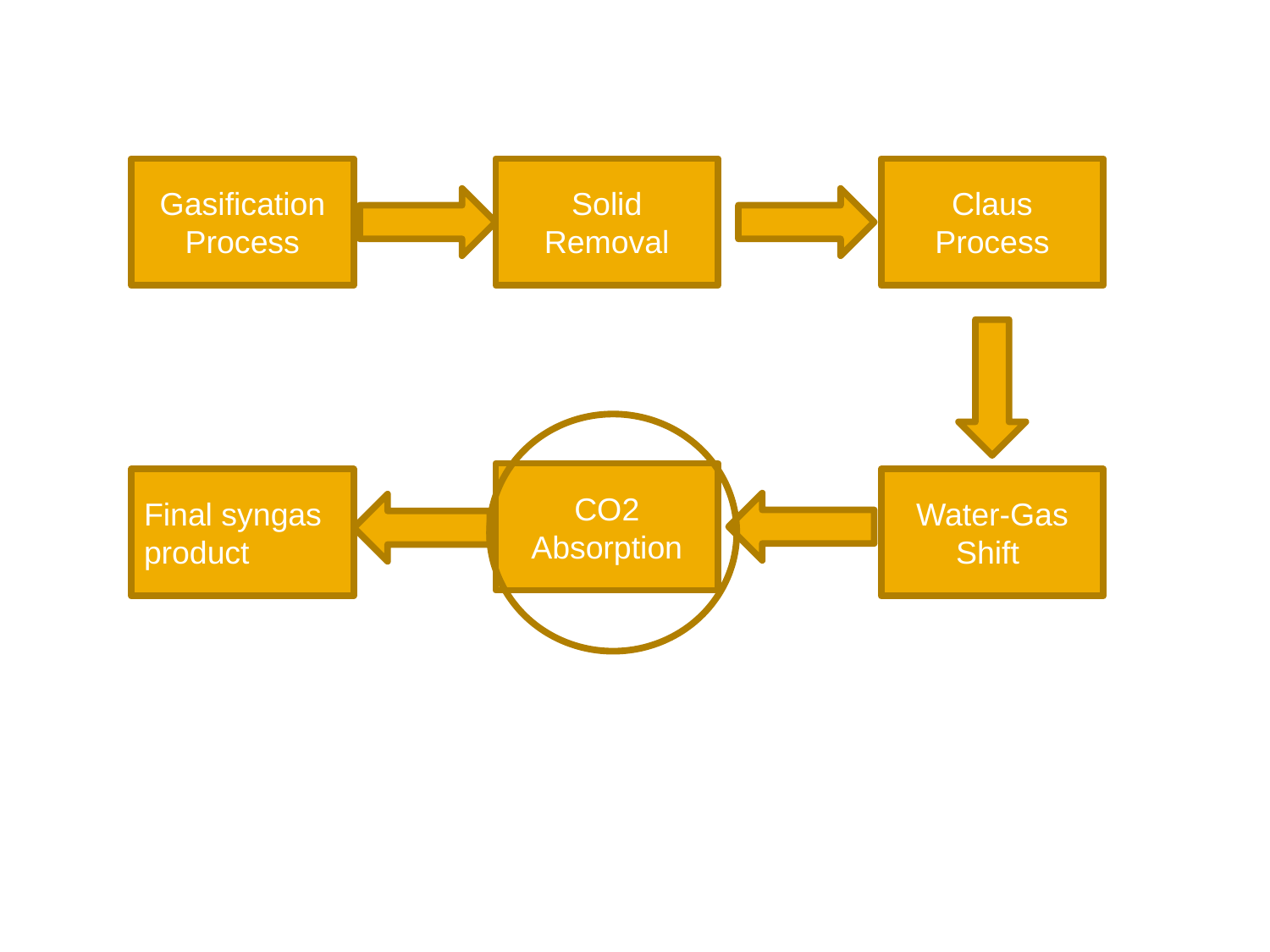

Gasification Process
Solid Removal
Claus Process

CO2 Absorption
Final syngas
product
Water-Gas Shift